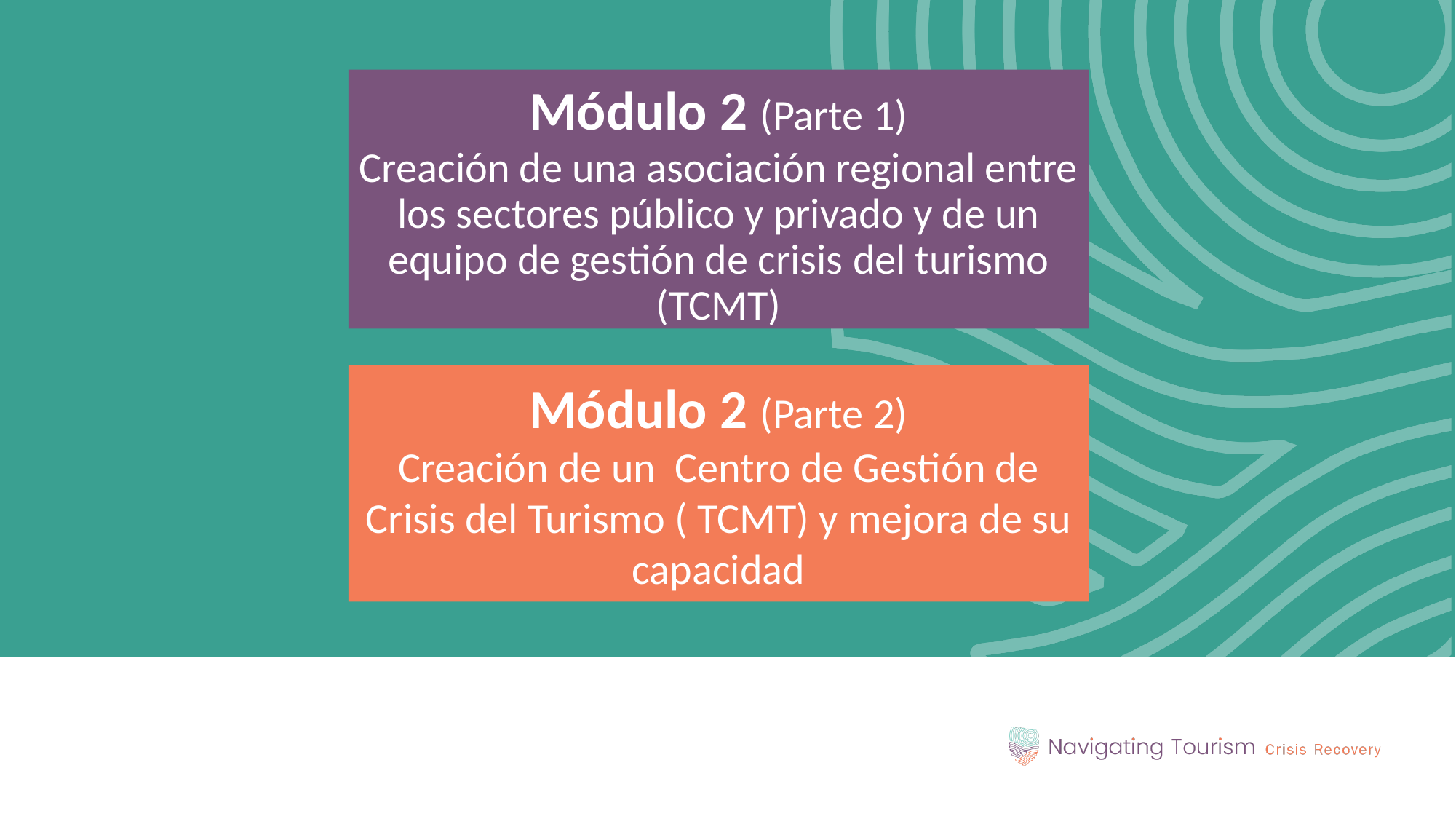

Módulo 2 (Parte 1)
Creación de una asociación regional entre los sectores público y privado y de un equipo de gestión de crisis del turismo (TCMT)
Módulo 2 (Parte 2)
Creación de un  Centro de Gestión de Crisis del Turismo ( TCMT) y mejora de su capacidad